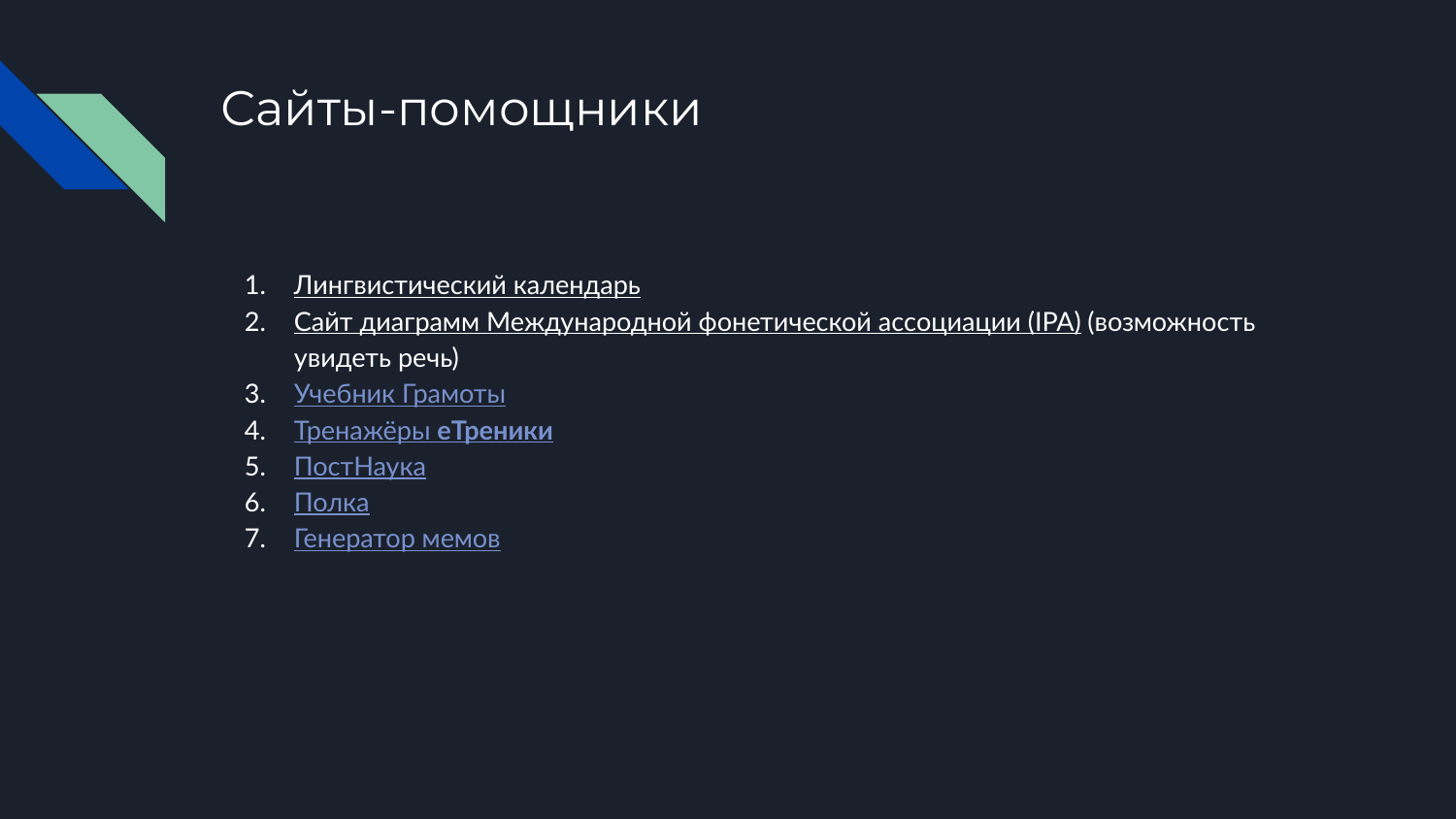

# Сайты-помощники
Лингвистический календарь
Сайт диаграмм Международной фонетической ассоциации (IPA) (возможность увидеть речь)
Учебник Грамоты
Тренажёры еТреники
ПостНаука
Полка
Генератор мемов